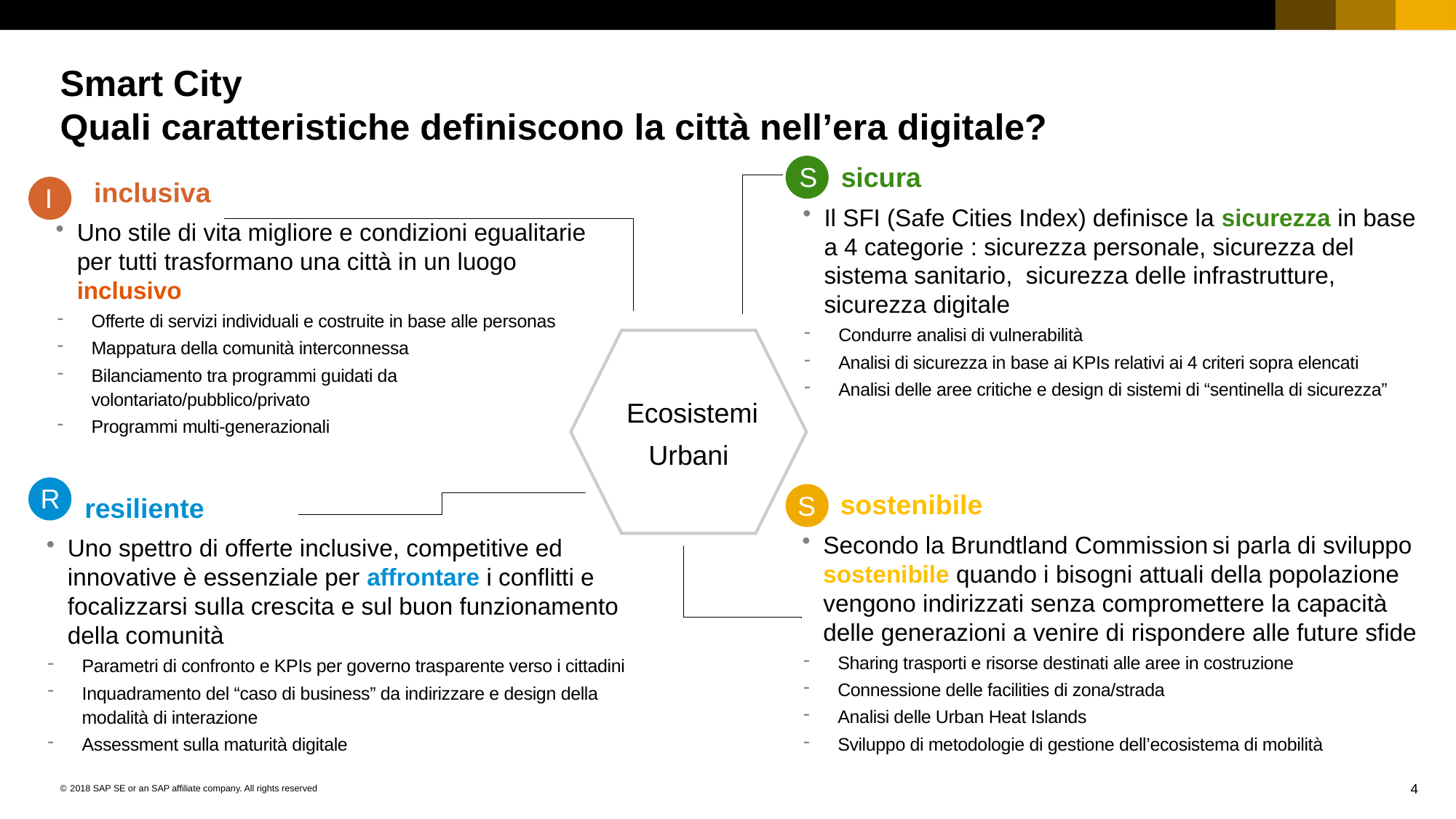

# Smart City Quali caratteristiche definiscono la città nell’era digitale?
     sicura
Il SFI (Safe Cities Index) definisce la sicurezza in base a 4 categorie : sicurezza personale, sicurezza del sistema sanitario,  sicurezza delle infrastrutture, sicurezza digitale
Condurre analisi di vulnerabilità
Analisi di sicurezza in base ai KPIs relativi ai 4 criteri sopra elencati
Analisi delle aree critiche e design di sistemi di “sentinella di sicurezza”

S

     inclusiva
Uno stile di vita migliore e condizioni egualitarie per tutti trasformano una città in un luogo inclusivo
Offerte di servizi individuali e costruite in base alle personas
Mappatura della comunità interconnessa
Bilanciamento tra programmi guidati da volontariato/pubblico/privato
Programmi multi-generazionali

I

 Ecosistemi
Urbani

R
     sostenibile
Secondo la Brundtland Commission si parla di sviluppo sostenibile quando i bisogni attuali della popolazione  vengono indirizzati senza compromettere la capacità delle generazioni a venire di rispondere alle future sfide
Sharing trasporti e risorse destinati alle aree in costruzione
Connessione delle facilities di zona/strada
Analisi delle Urban Heat Islands
Sviluppo di metodologie di gestione dell’ecosistema di mobilità

     resiliente
Uno spettro di offerte inclusive, competitive ed innovative è essenziale per affrontare i conflitti e focalizzarsi sulla crescita e sul buon funzionamento della comunità
Parametri di confronto e KPIs per governo trasparente verso i cittadini
Inquadramento del “caso di business” da indirizzare e design della modalità di interazione
Assessment sulla maturità digitale

S